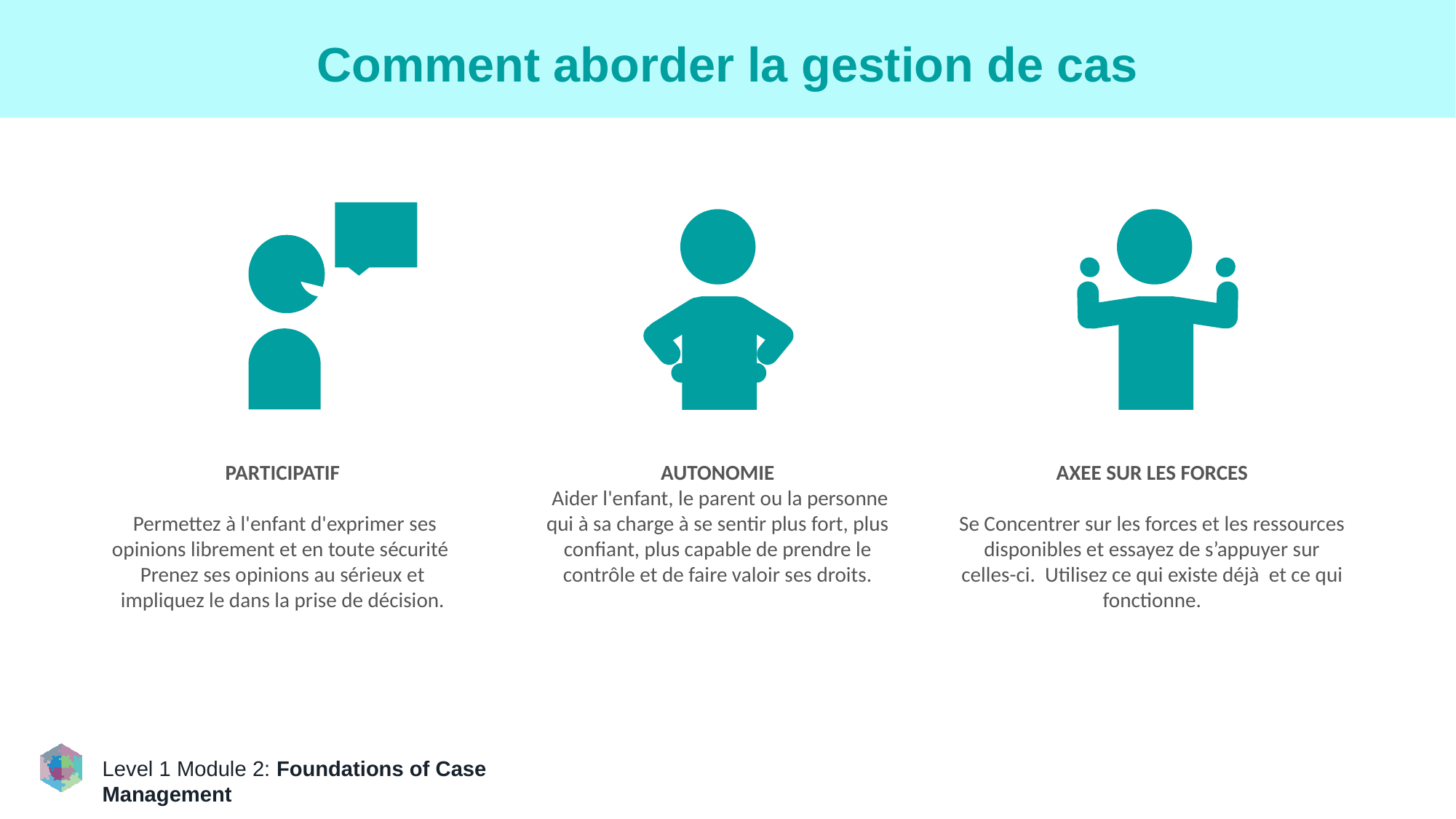

# Comment aborder la gestion de cas

AUTONOMIE
 Aider l'enfant, le parent ou la personne qui à sa charge à se sentir plus fort, plus confiant, plus capable de prendre le contrôle et de faire valoir ses droits.
AXEE SUR LES FORCES

Se Concentrer sur les forces et les ressources disponibles et essayez de s’appuyer sur celles-ci.  Utilisez ce qui existe déjà  et ce qui fonctionne.
PARTICIPATIF

 Permettez à l'enfant d'exprimer ses opinions librement et en toute sécurité  Prenez ses opinions au sérieux et impliquez le dans la prise de décision.